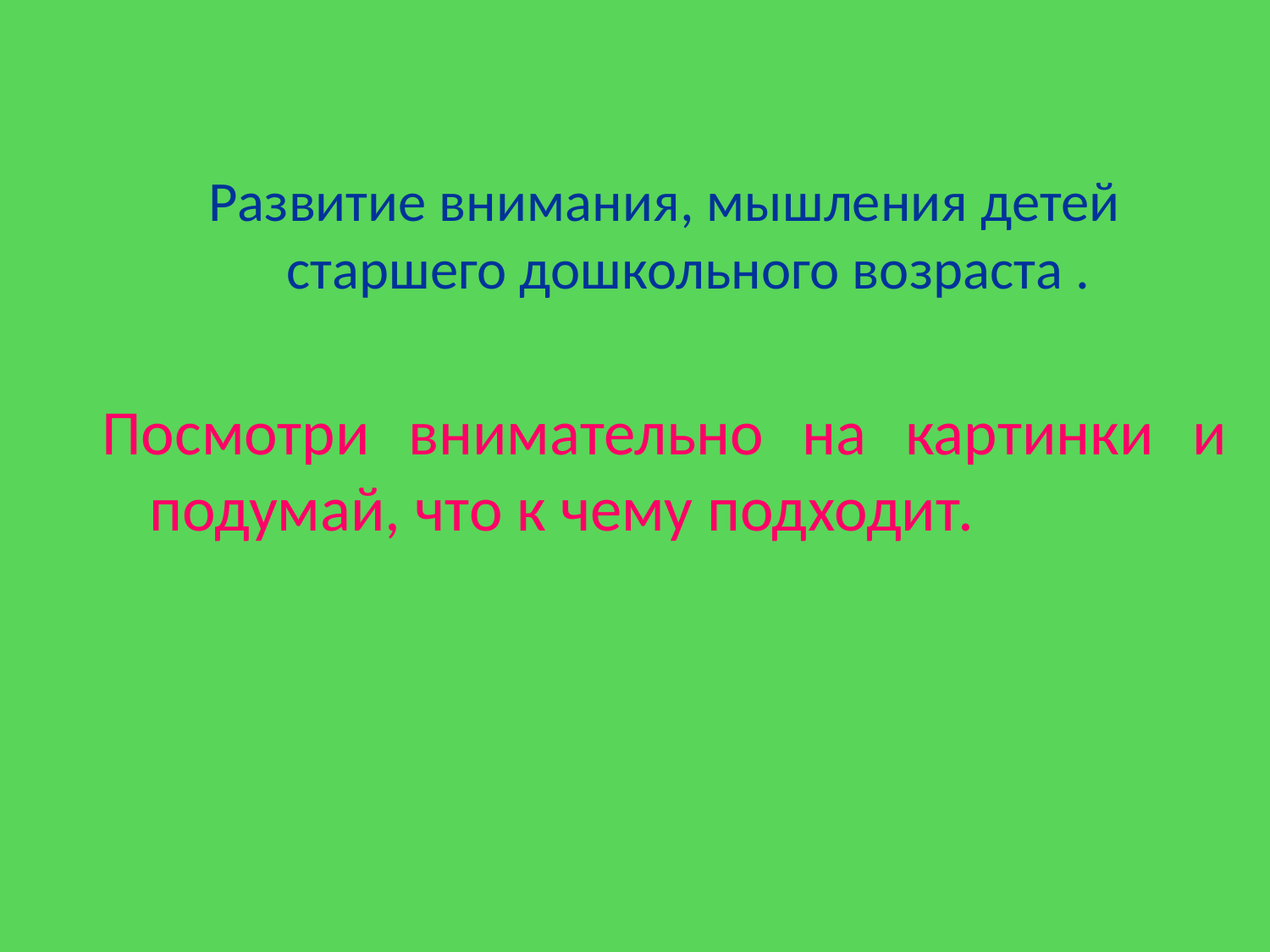

Развитие внимания, мышления детей старшего дошкольного возраста .

Посмотри внимательно на картинки и подумай, что к чему подходит.